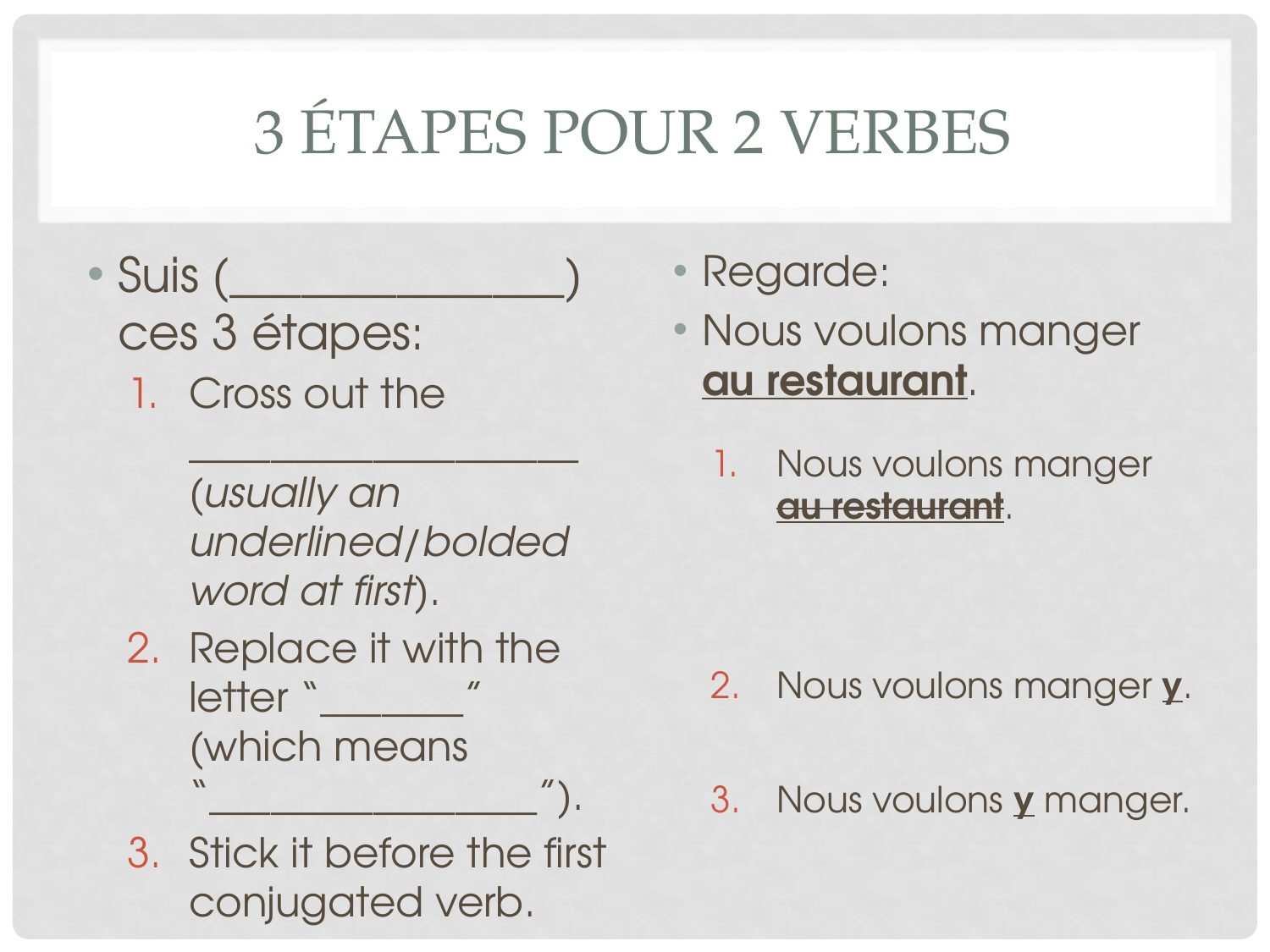

# 3 étapes pour 2 verbes
Suis (______________) ces 3 étapes:
Cross out the ___________________ (usually an underlined/bolded word at first).
Replace it with the letter “_______” (which means “________________”).
Stick it before the first conjugated verb.
Regarde:
Nous voulons manger au restaurant.

Nous voulons manger au restaurant.

Nous voulons manger y.

Nous voulons y manger.